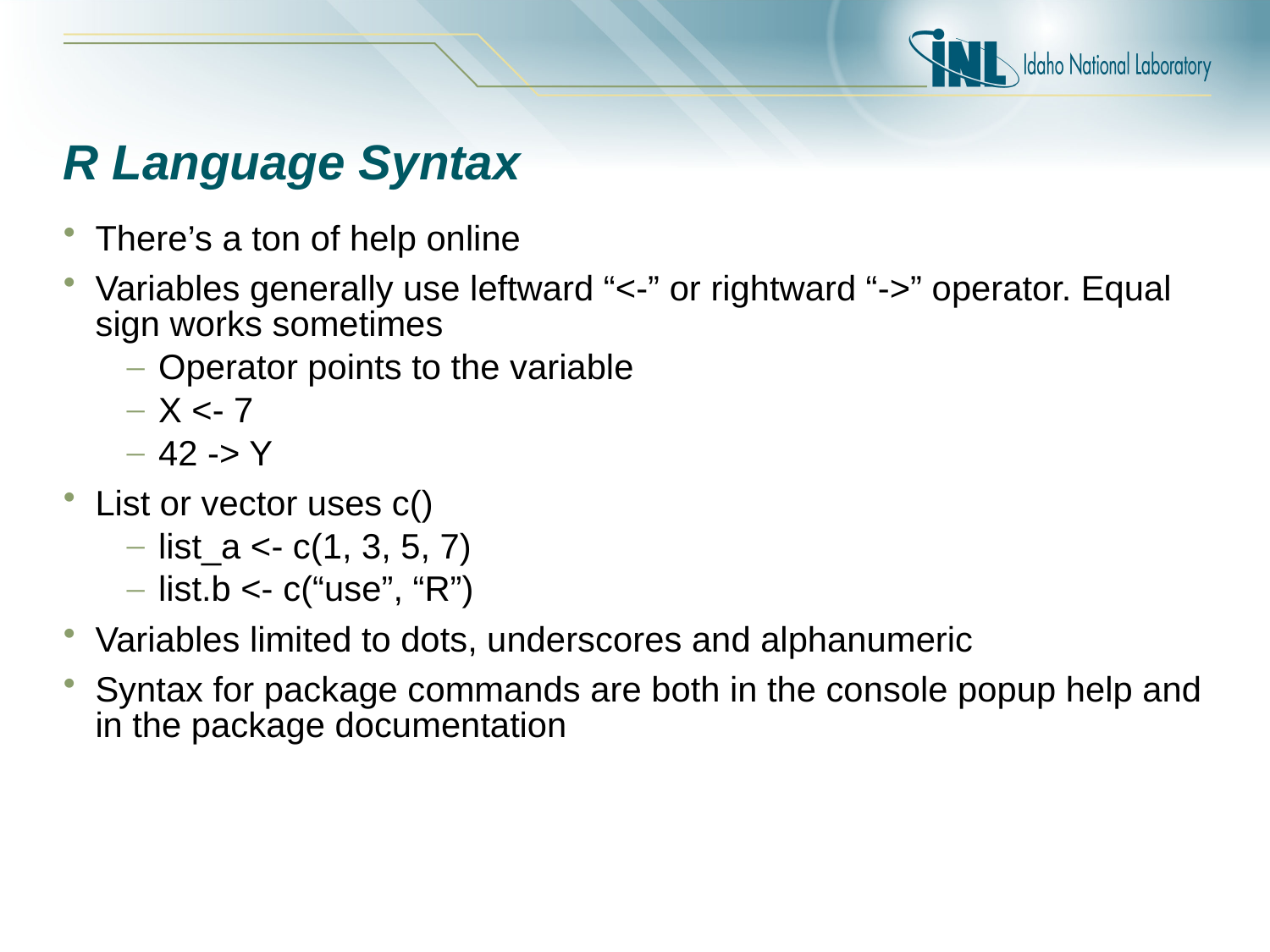

# R Language Syntax
There’s a ton of help online
Variables generally use leftward “<-” or rightward “->” operator. Equal sign works sometimes
Operator points to the variable
X <- 7
42 -> Y
List or vector uses c()
list_a <- c(1, 3, 5, 7)
list.b <- c(“use”, “R”)
Variables limited to dots, underscores and alphanumeric
Syntax for package commands are both in the console popup help and in the package documentation